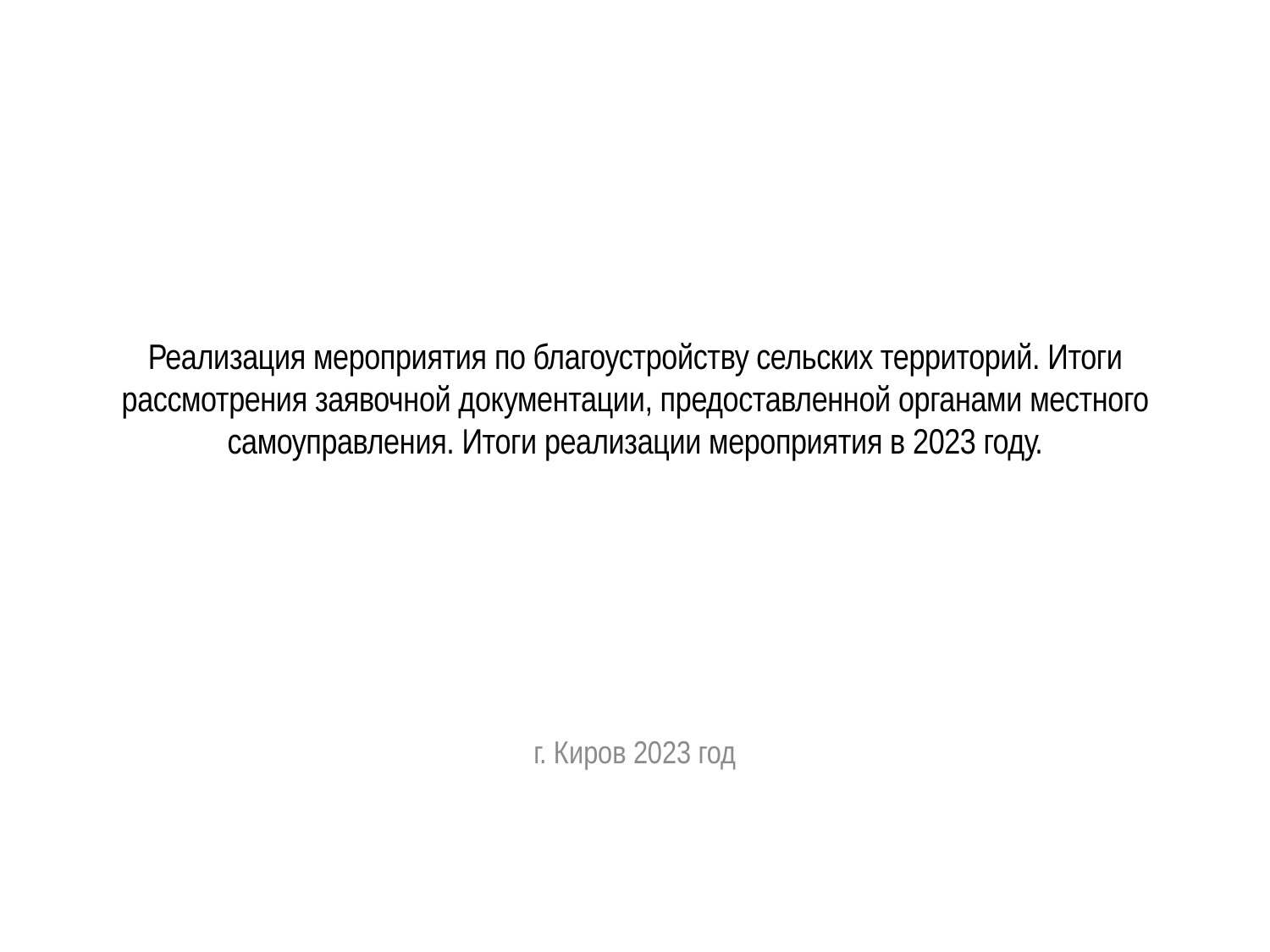

# Реализация мероприятия по благоустройству сельских территорий. Итоги рассмотрения заявочной документации, предоставленной органами местного самоуправления. Итоги реализации мероприятия в 2023 году.
г. Киров 2023 год